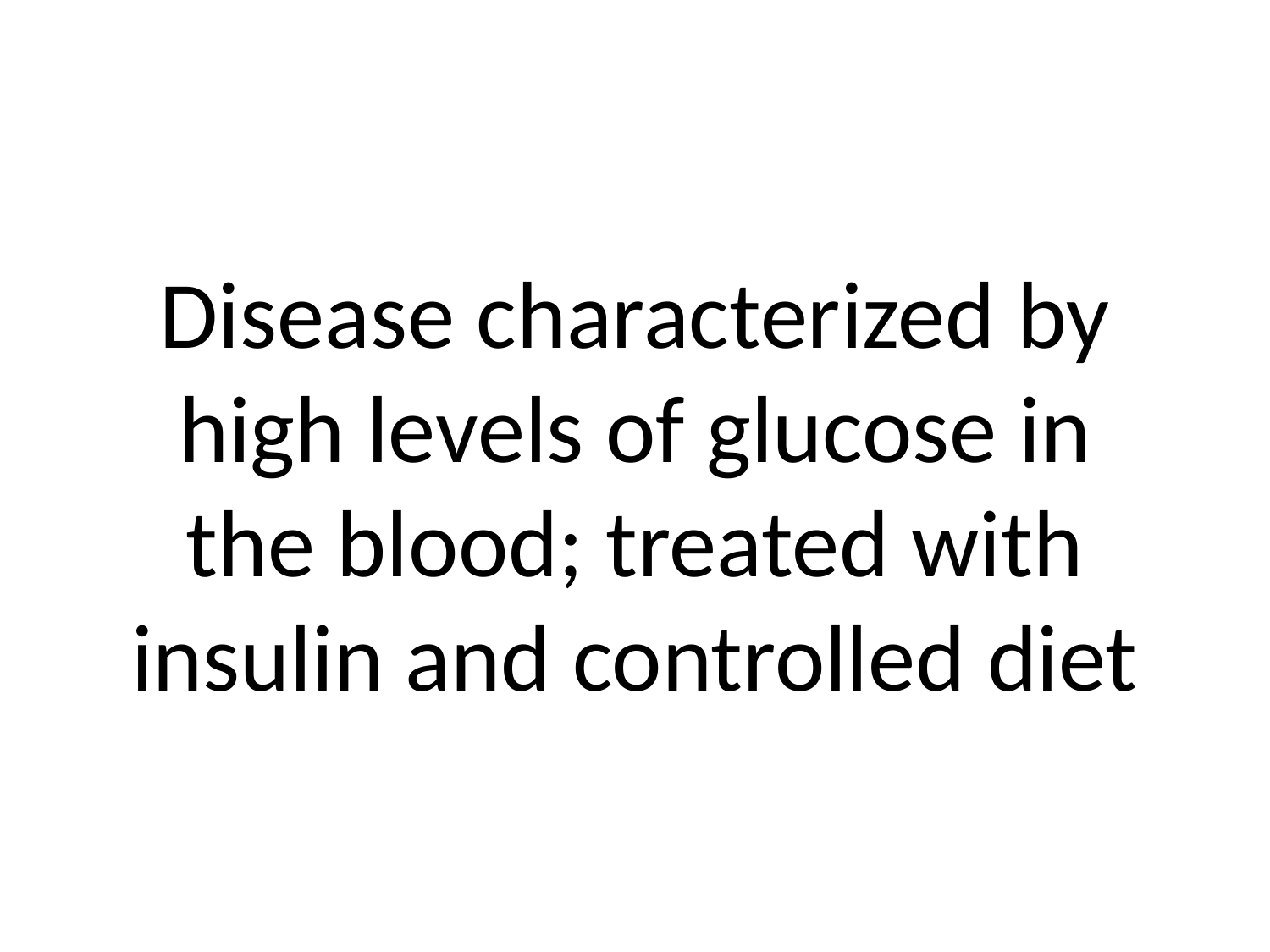

# Disease characterized by high levels of glucose in the blood; treated with insulin and controlled diet